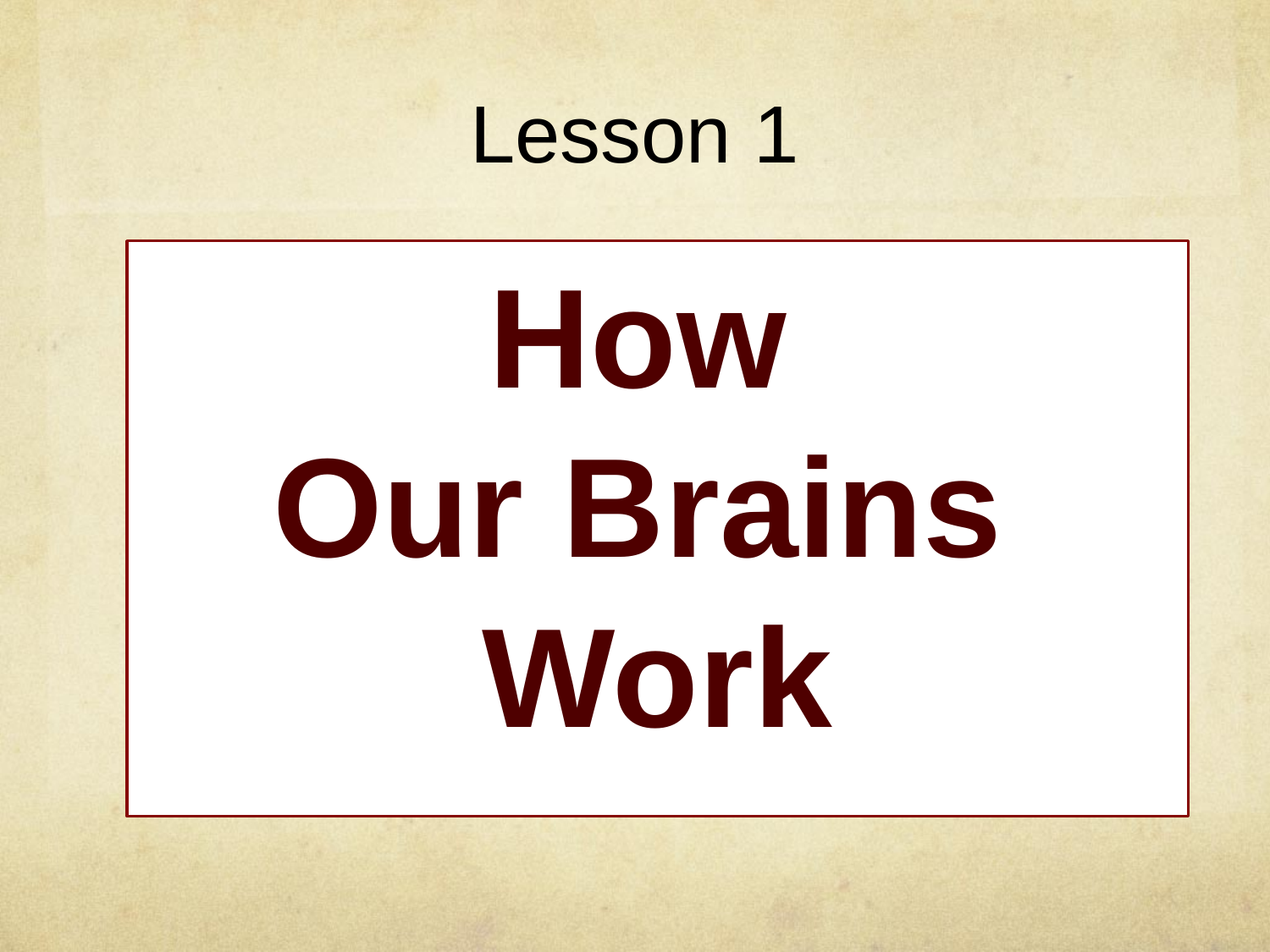

# Lesson 1
How
Our Brains
Work